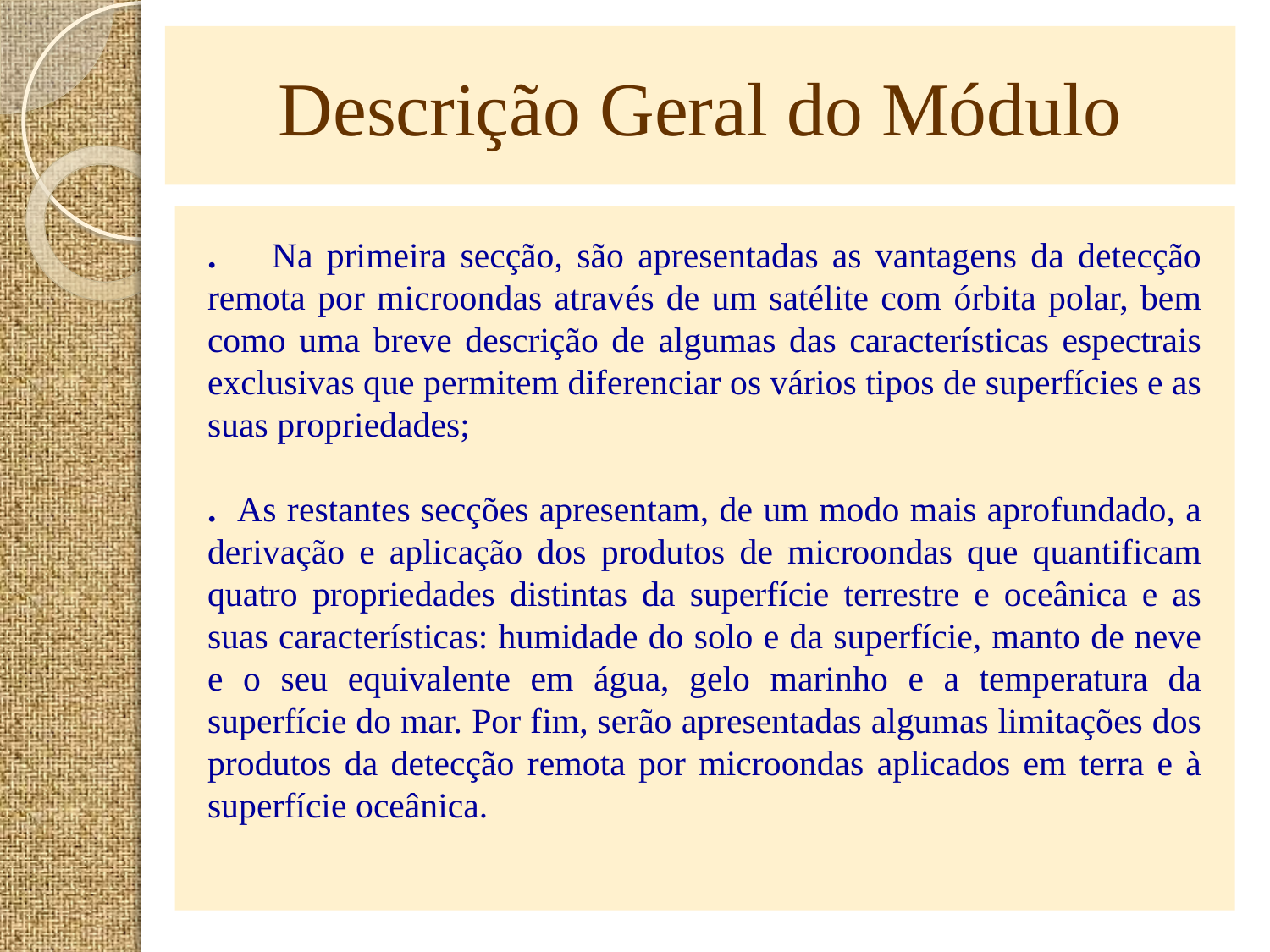

# Descrição Geral do Módulo

.    Na primeira secção, são apresentadas as vantagens da detecção remota por microondas através de um satélite com órbita polar, bem como uma breve descrição de algumas das características espectrais exclusivas que permitem diferenciar os vários tipos de superfícies e as suas propriedades;

.  As restantes secções apresentam, de um modo mais aprofundado, a derivação e aplicação dos produtos de microondas que quantificam quatro propriedades distintas da superfície terrestre e oceânica e as suas características: humidade do solo e da superfície, manto de neve e o seu equivalente em água, gelo marinho e a temperatura da superfície do mar. Por fim, serão apresentadas algumas limitações dos produtos da detecção remota por microondas aplicados em terra e à superfície oceânica.